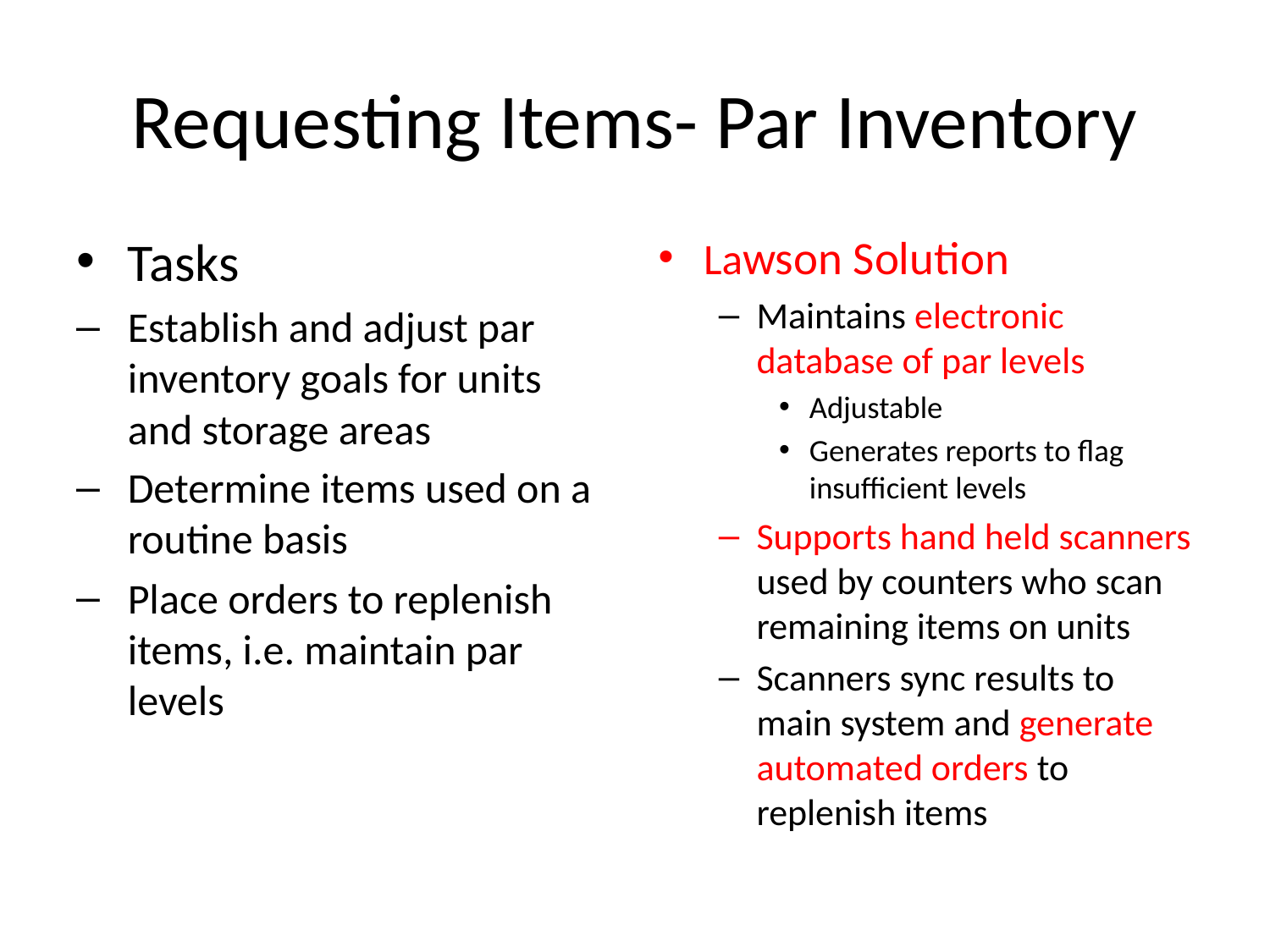

# Requesting Items- Par Inventory
Tasks
Establish and adjust par inventory goals for units and storage areas
Determine items used on a routine basis
Place orders to replenish items, i.e. maintain par levels

Lawson Solution
Maintains electronic database of par levels
Adjustable
Generates reports to flag insufficient levels
Supports hand held scanners used by counters who scan remaining items on units
Scanners sync results to main system and generate automated orders to replenish items